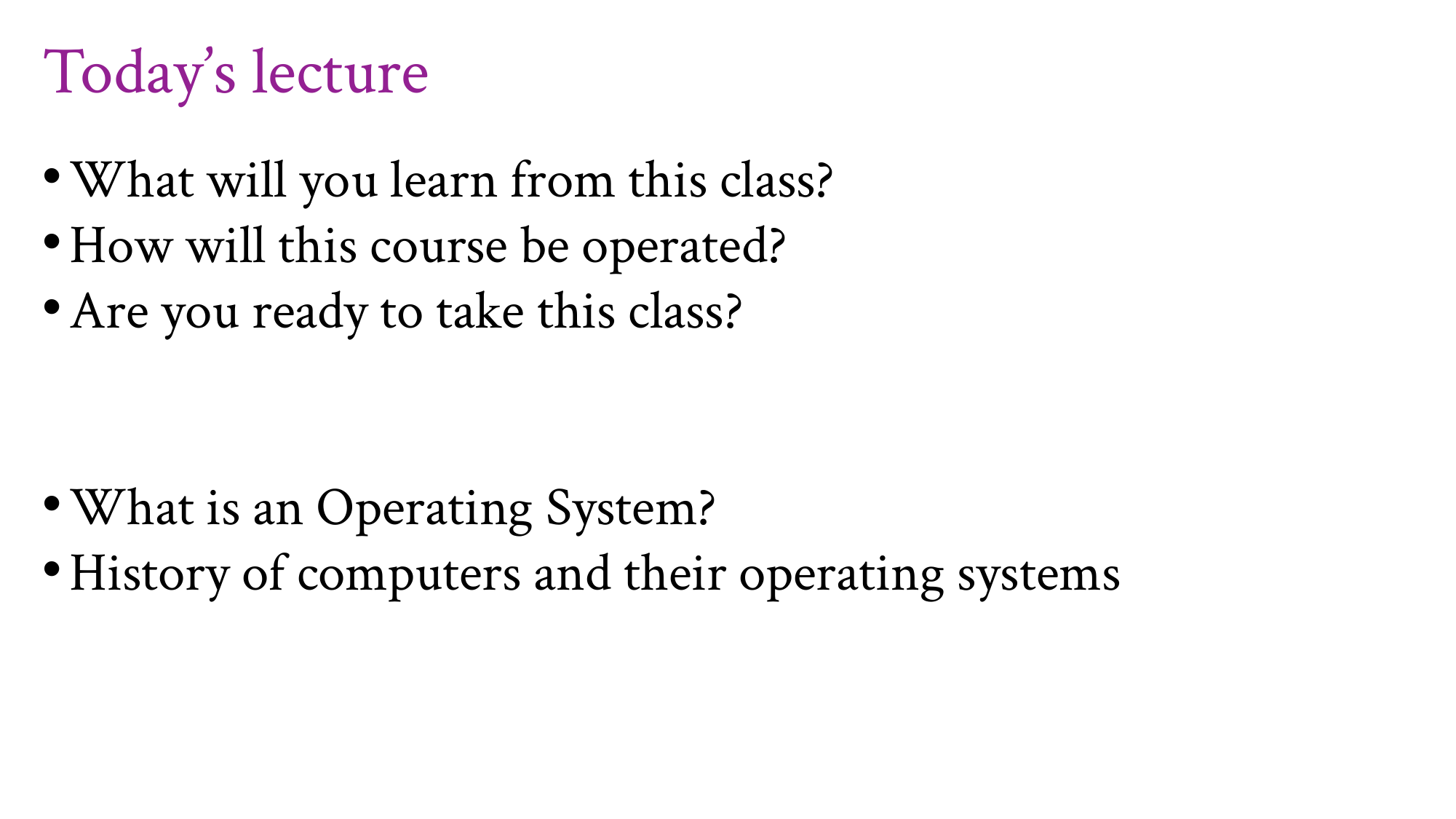

# Today’s lecture
What will you learn from this class?
How will this course be operated?
Are you ready to take this class?

What is an Operating System?
History of computers and their operating systems